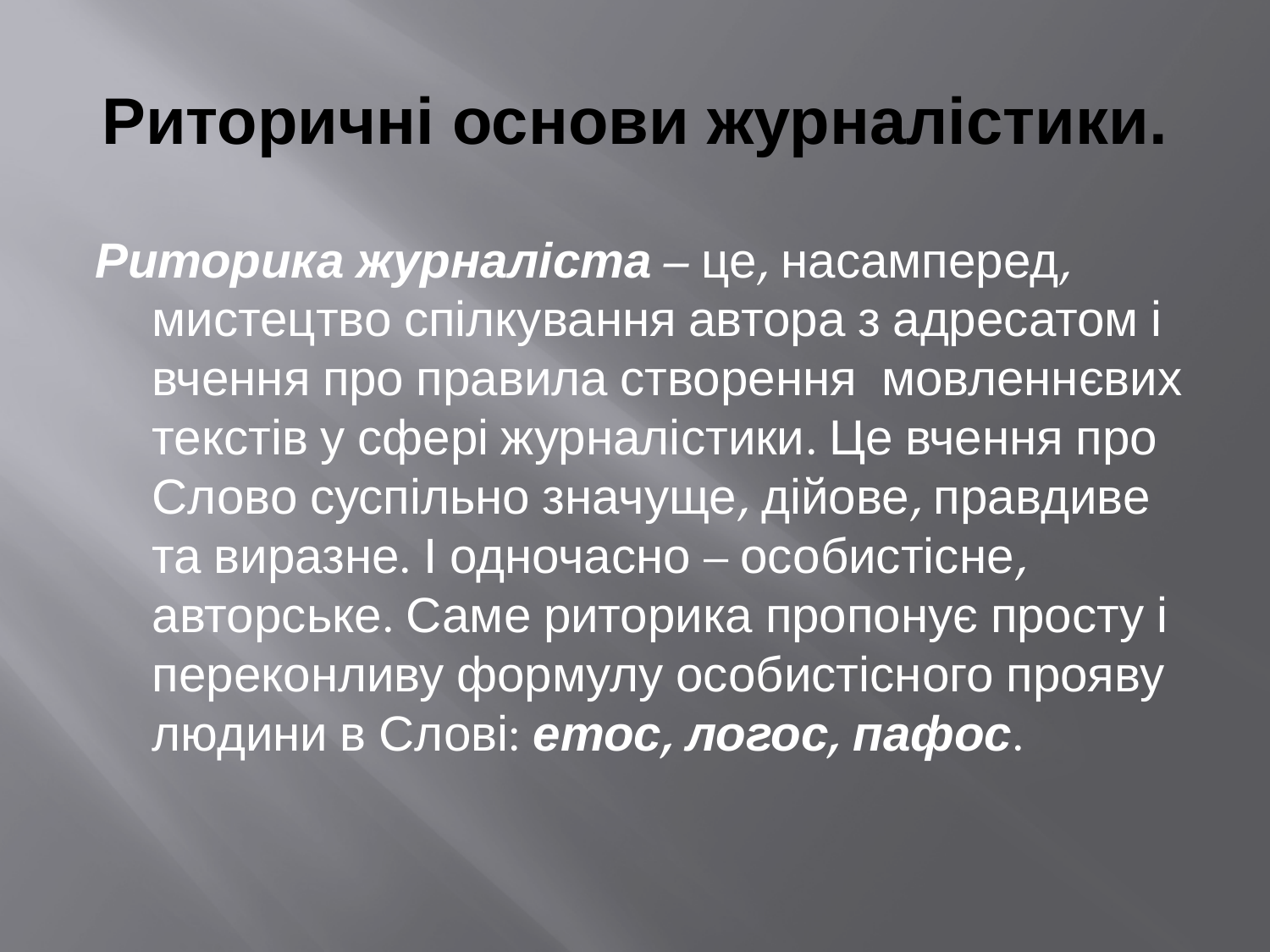

# Риторичні основи журналістики.
Риторика журналіста – це, насамперед, мистецтво спілкування автора з адресатом і вчення про правила створення  мовленнєвих текстів у сфері журналістики. Це вчення про Слово суспільно значуще, дійове, правдиве та виразне. І одночасно – особистісне, авторське. Саме риторика пропонує просту і переконливу формулу особистісного прояву людини в Слові: етос, логос, пафос.